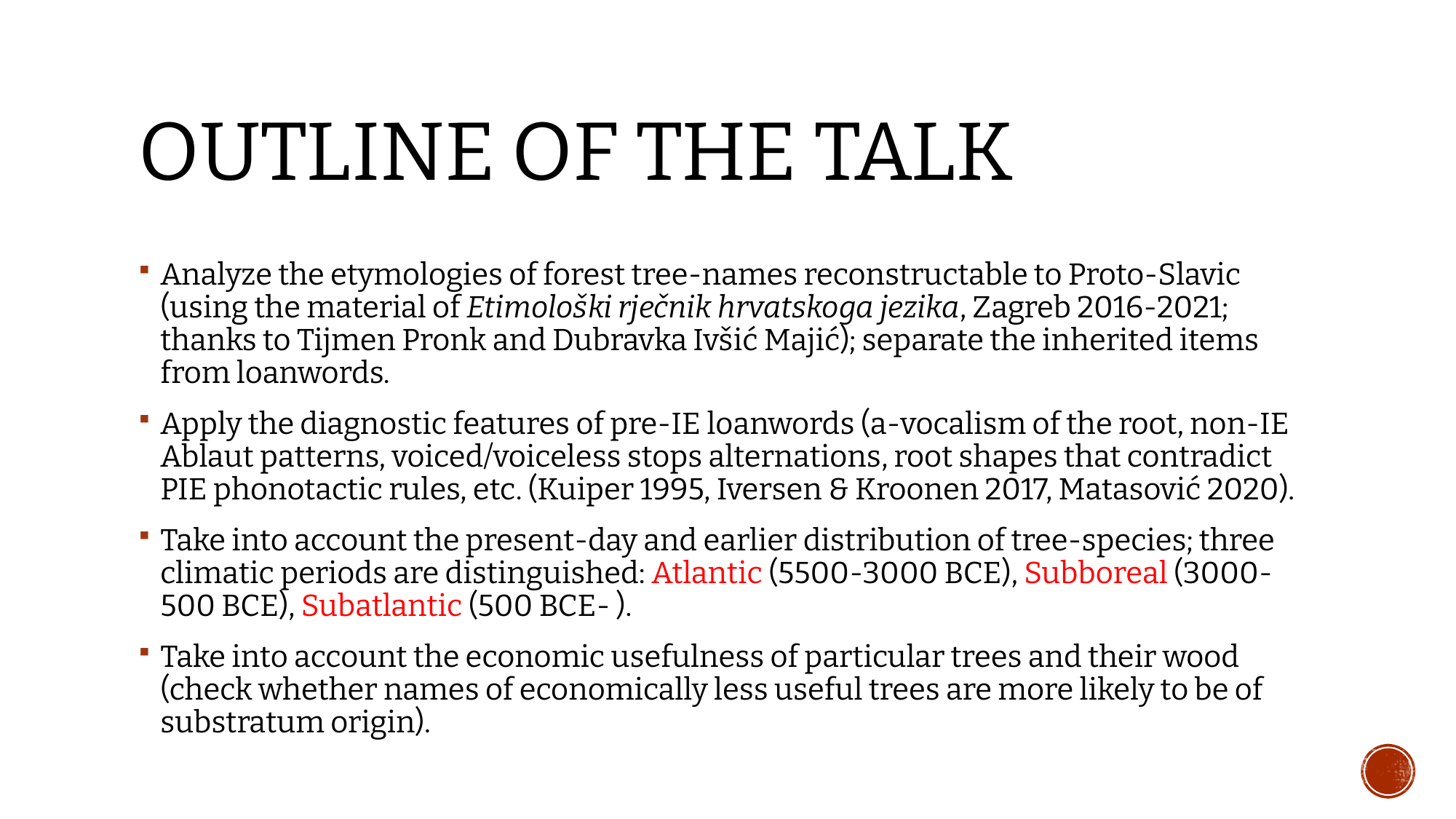

# Outline of the talk
Analyze the etymologies of forest tree-names reconstructable to Proto-Slavic (using the material of Etimološki rječnik hrvatskoga jezika, Zagreb 2016-2021; thanks to Tijmen Pronk and Dubravka Ivšić Majić); separate the inherited items from loanwords.
Apply the diagnostic features of pre-IE loanwords (a-vocalism of the root, non-IE Ablaut patterns, voiced/voiceless stops alternations, root shapes that contradict PIE phonotactic rules, etc. (Kuiper 1995, Iversen & Kroonen 2017, Matasović 2020).
Take into account the present-day and earlier distribution of tree-species; three climatic periods are distinguished: Atlantic (5500-3000 BCE), Subboreal (3000-500 BCE), Subatlantic (500 BCE- ).
Take into account the economic usefulness of particular trees and their wood (check whether names of economically less useful trees are more likely to be of substratum origin).